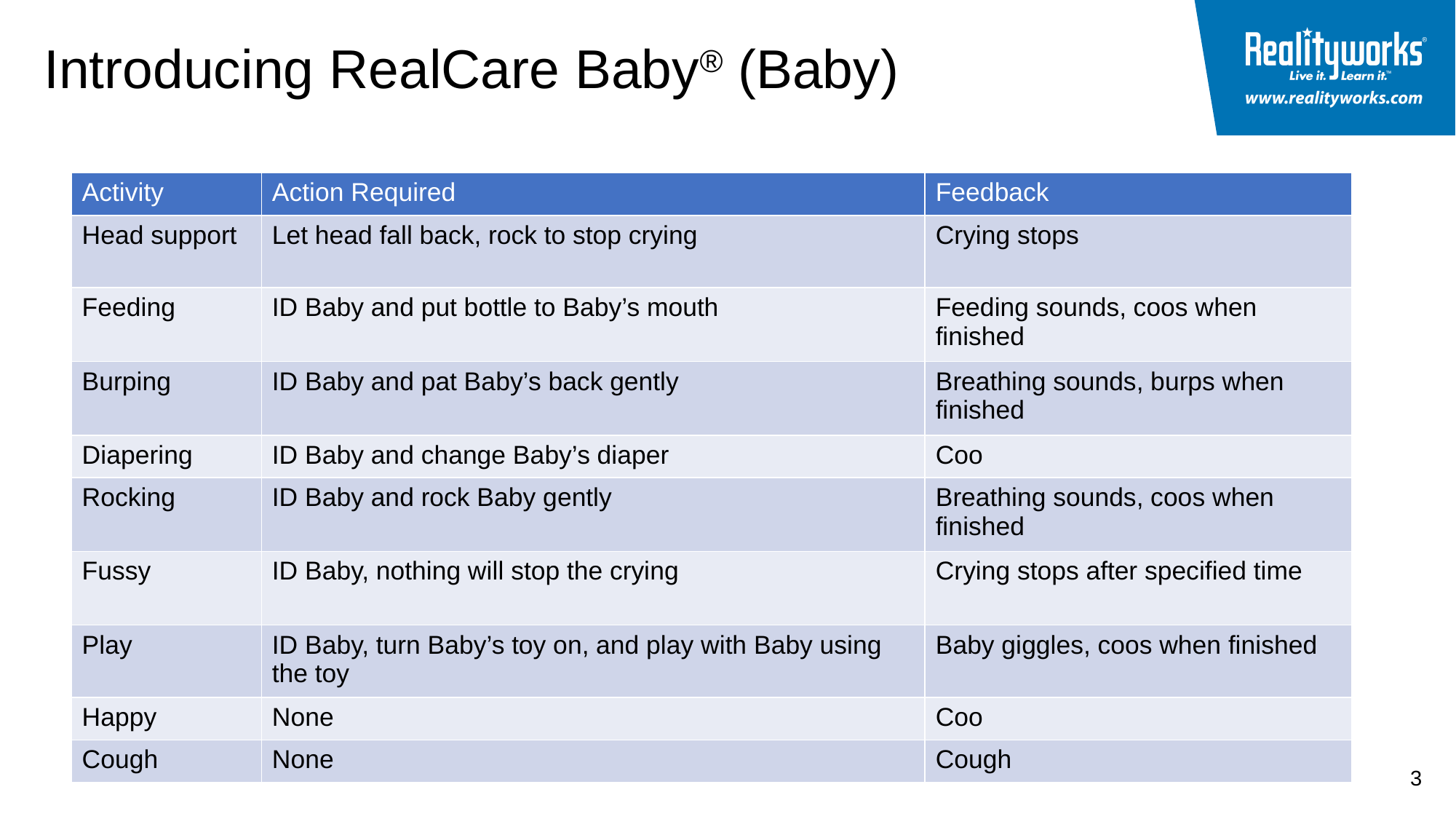

# Introducing RealCare Baby® (Baby)
| Activity | Action Required | Feedback |
| --- | --- | --- |
| Head support | Let head fall back, rock to stop crying | Crying stops |
| Feeding | ID Baby and put bottle to Baby’s mouth | Feeding sounds, coos when finished |
| Burping | ID Baby and pat Baby’s back gently | Breathing sounds, burps when finished |
| Diapering | ID Baby and change Baby’s diaper | Coo |
| Rocking | ID Baby and rock Baby gently | Breathing sounds, coos when finished |
| Fussy | ID Baby, nothing will stop the crying | Crying stops after specified time |
| Play | ID Baby, turn Baby’s toy on, and play with Baby using the toy | Baby giggles, coos when finished |
| Happy | None | Coo |
| Cough | None | Cough |
3